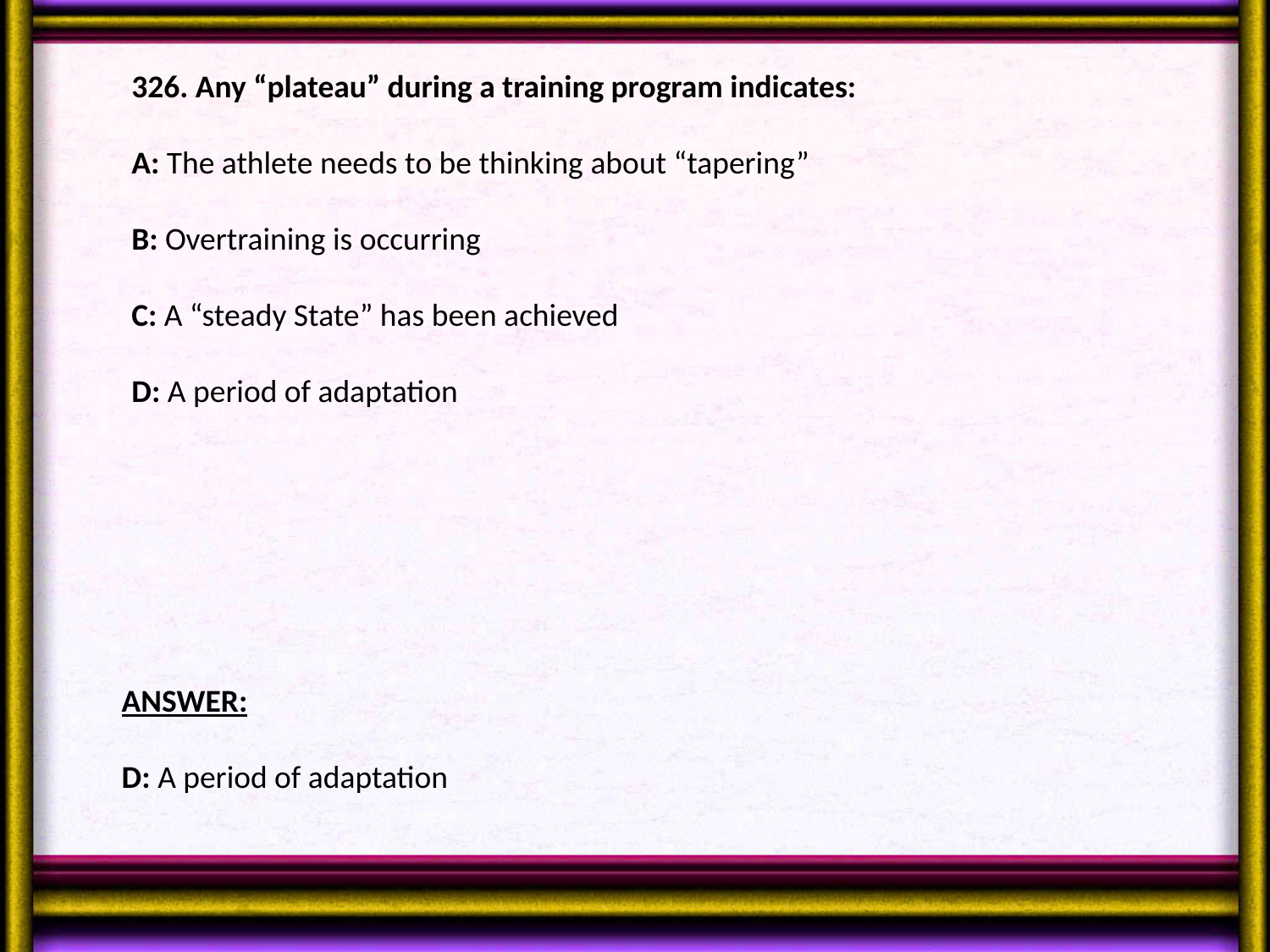

326. Any “plateau” during a training program indicates:

A: The athlete needs to be thinking about “tapering”

B: Overtraining is occurring

C: A “steady State” has been achieved

D: A period of adaptation

ANSWER:

D: A period of adaptation